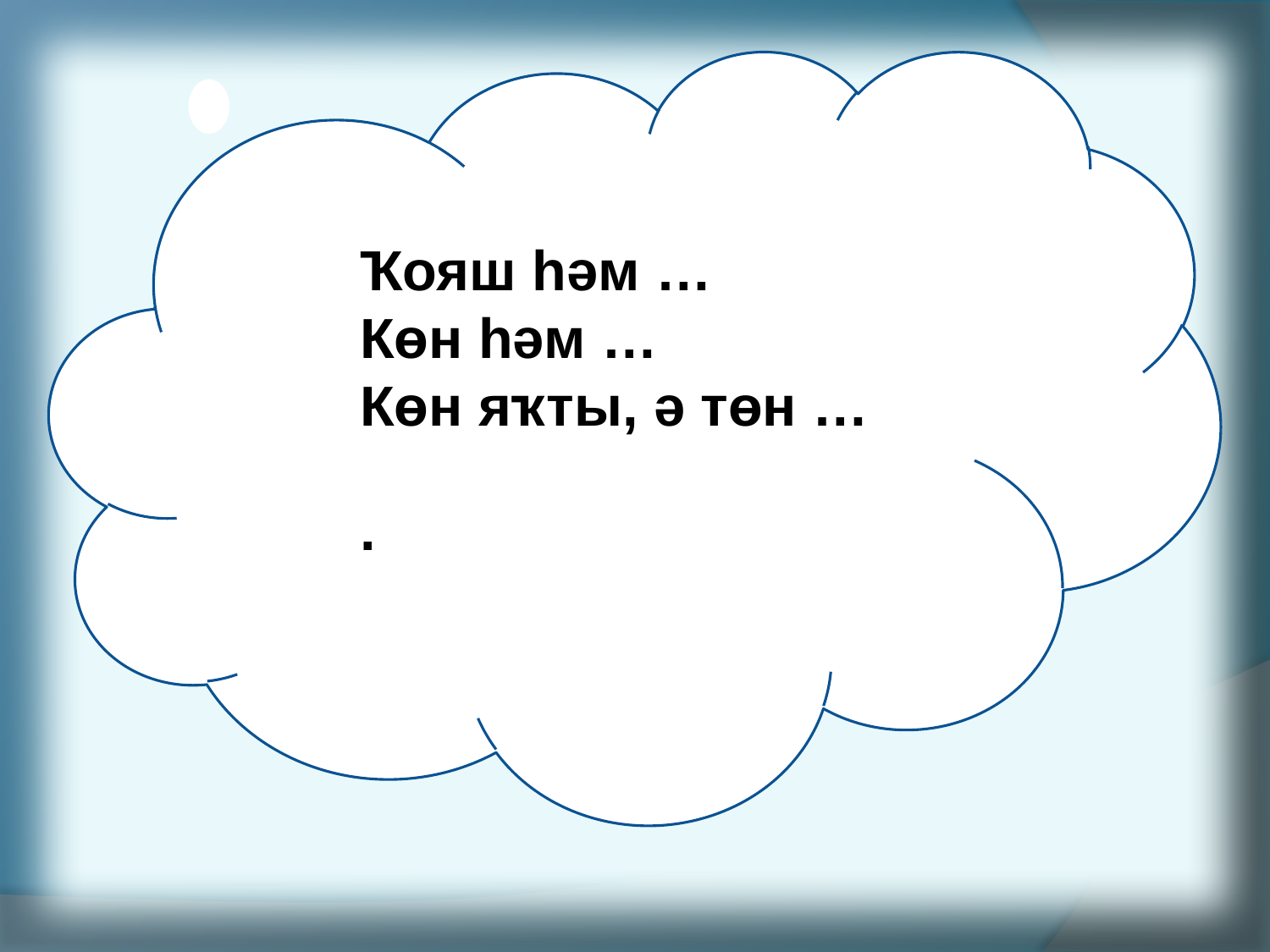

Ҡояш һәм …
Көн һәм …
Көн яҡты, ә төн …
.